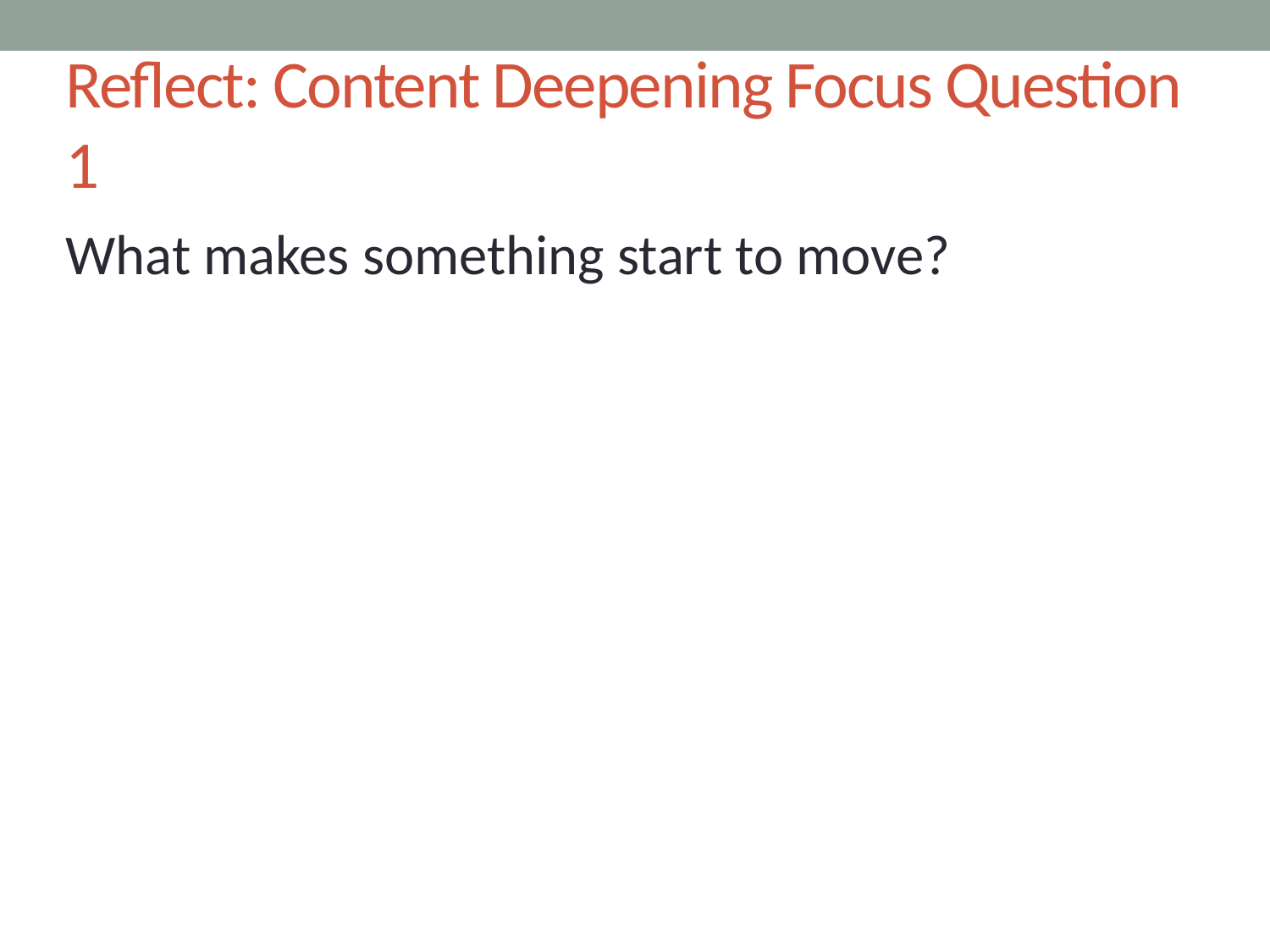

# Reflect: Content Deepening Focus Question 1
What makes something start to move?